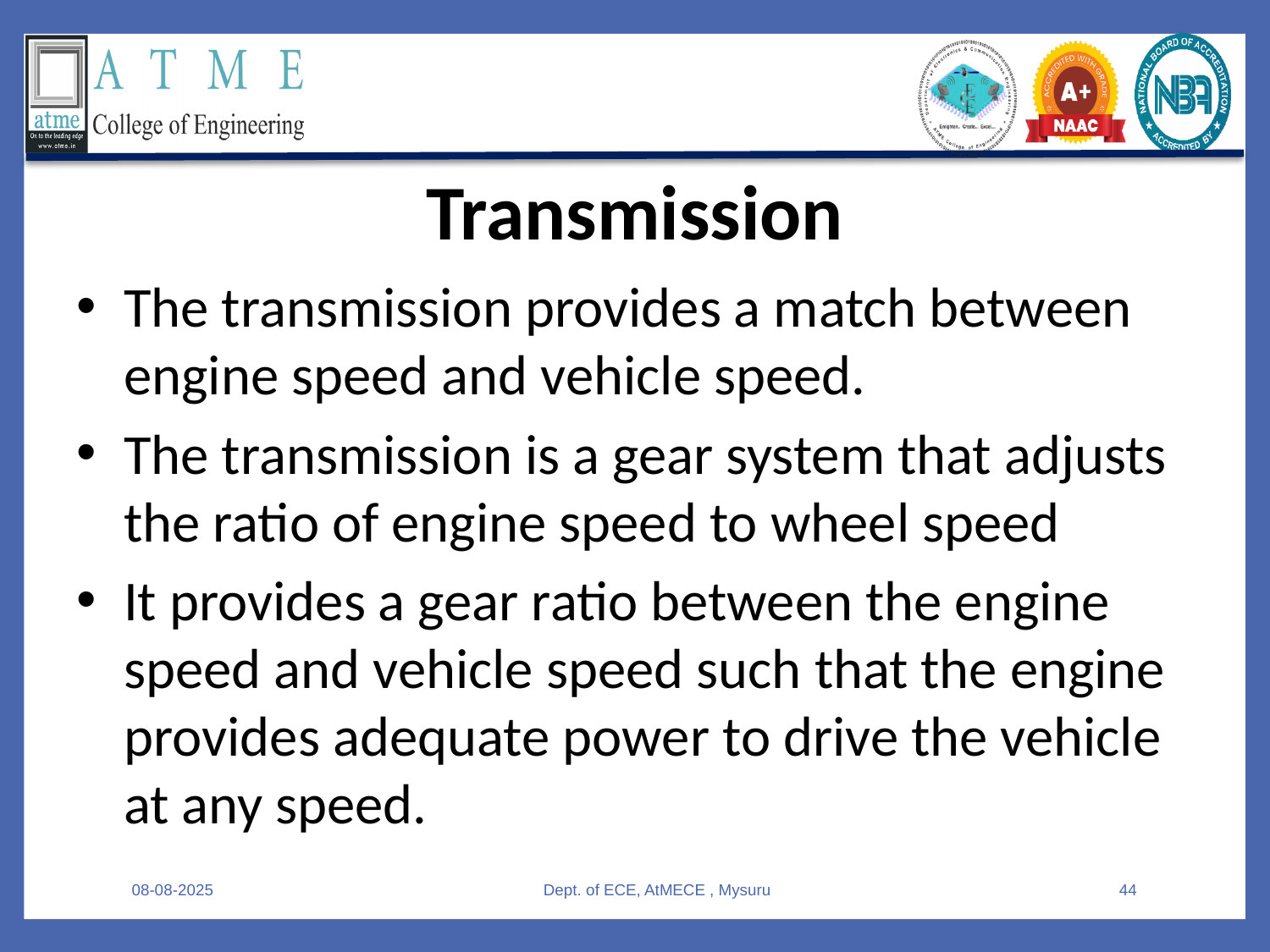

Transmission
The transmission provides a match between engine speed and vehicle speed.
The transmission is a gear system that adjusts the ratio of engine speed to wheel speed
It provides a gear ratio between the engine speed and vehicle speed such that the engine provides adequate power to drive the vehicle at any speed.
08-08-2025
Dept. of ECE, AtMECE , Mysuru
44